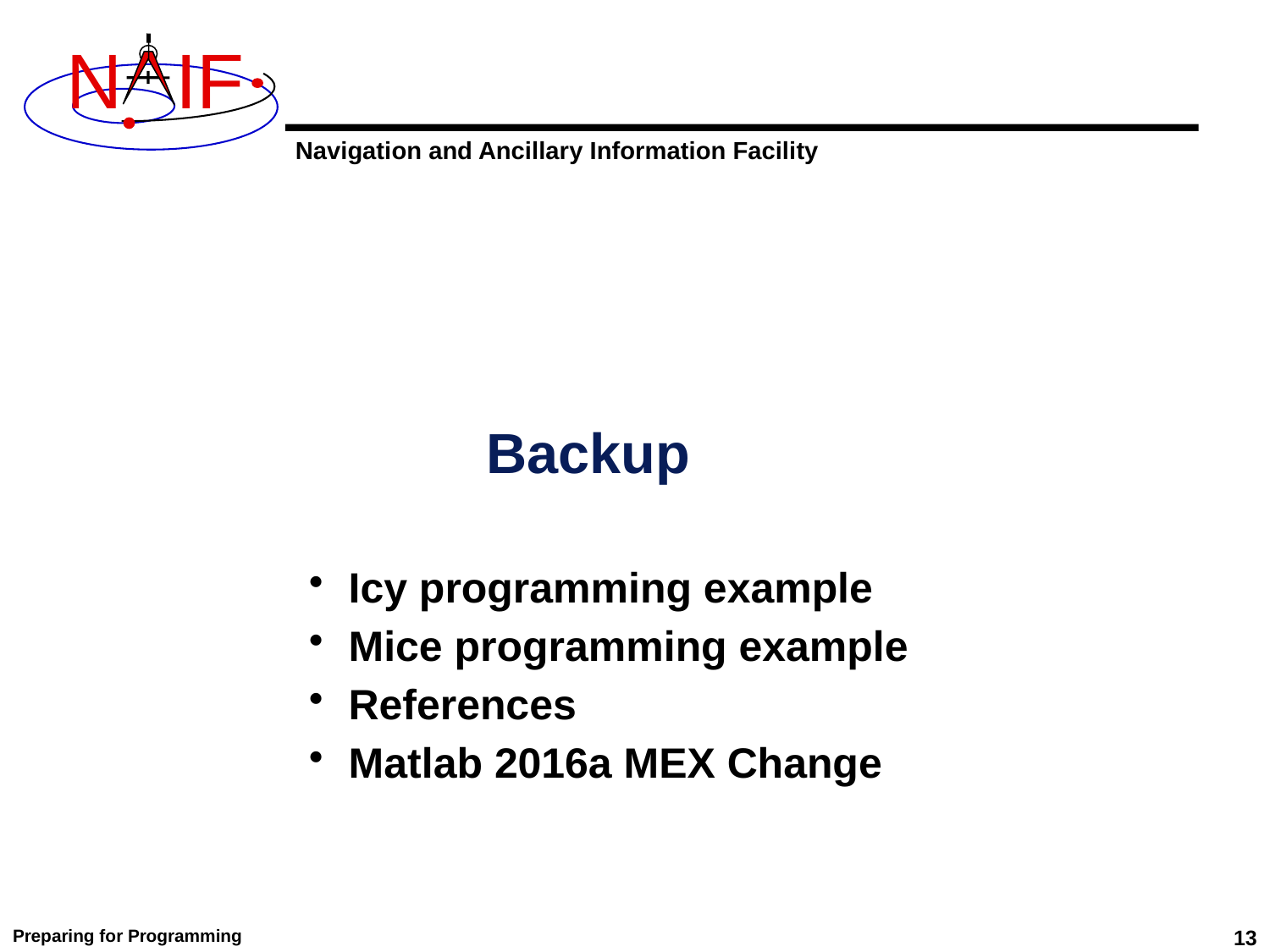

# Backup
Icy programming example
Mice programming example
References
Matlab 2016a MEX Change
Preparing for Programming
13